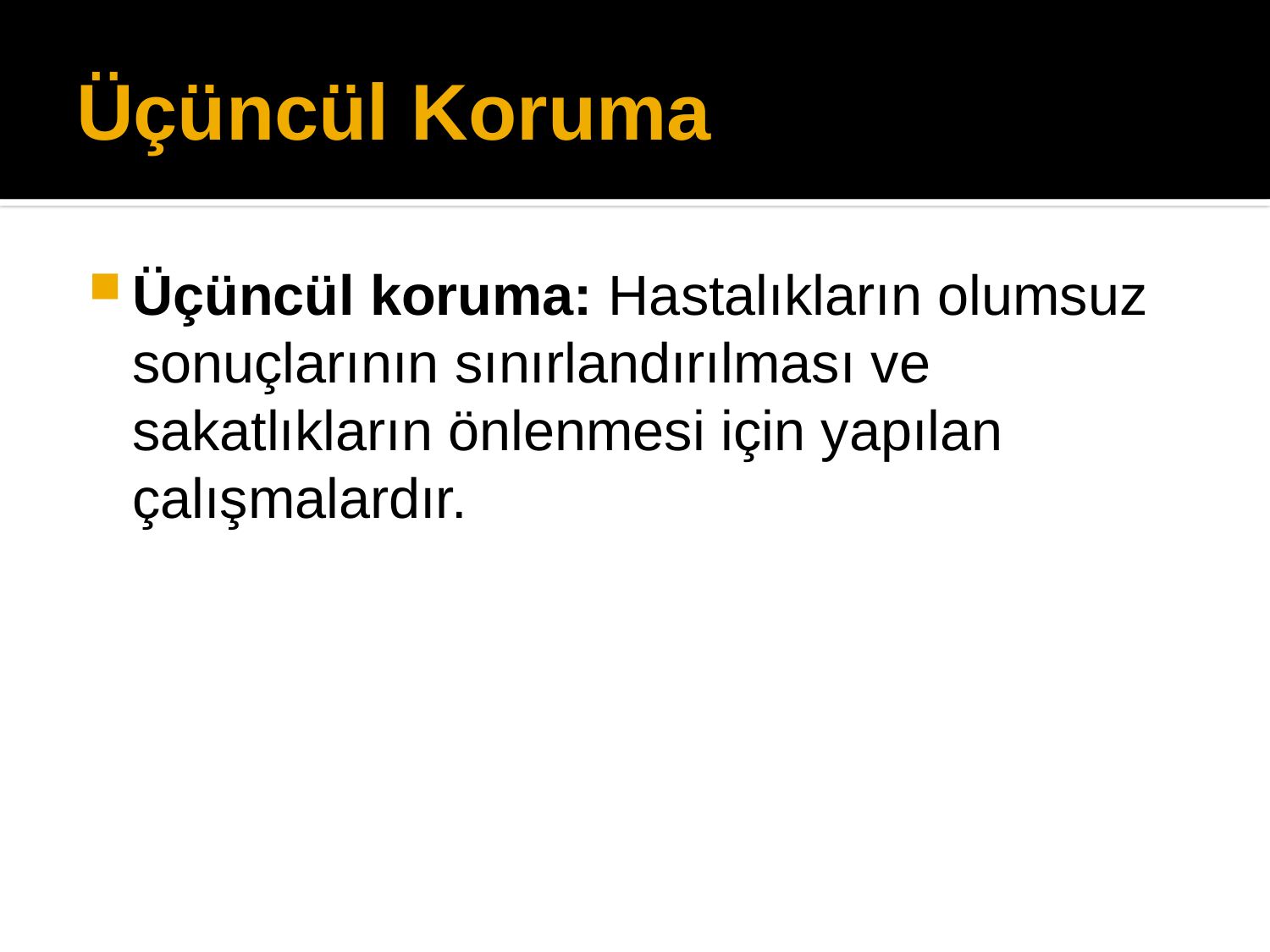

# Üçüncül Koruma
Üçüncül koruma: Hastalıkların olumsuz sonuçlarının sınırlandırılması ve sakatlıkların önlenmesi için yapılan çalışmalardır.